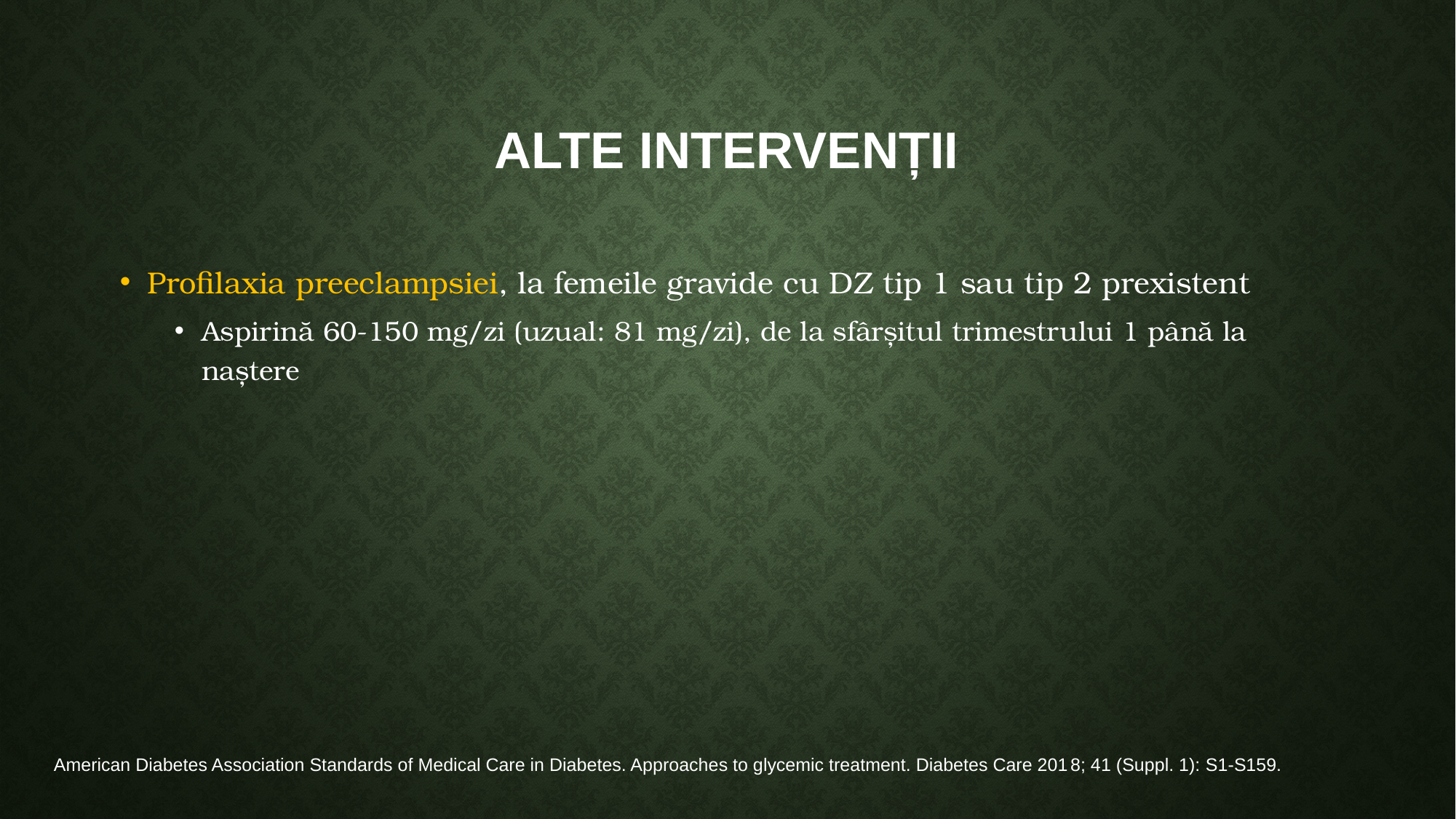

# Alte intervenții
Profilaxia preeclampsiei, la femeile gravide cu DZ tip 1 sau tip 2 prexistent
Aspirină 60-150 mg/zi (uzual: 81 mg/zi), de la sfârșitul trimestrului 1 până la naștere
American Diabetes Association Standards of Medical Care in Diabetes. Approaches to glycemic treatment. Diabetes Care 2018; 41 (Suppl. 1): S1-S159.